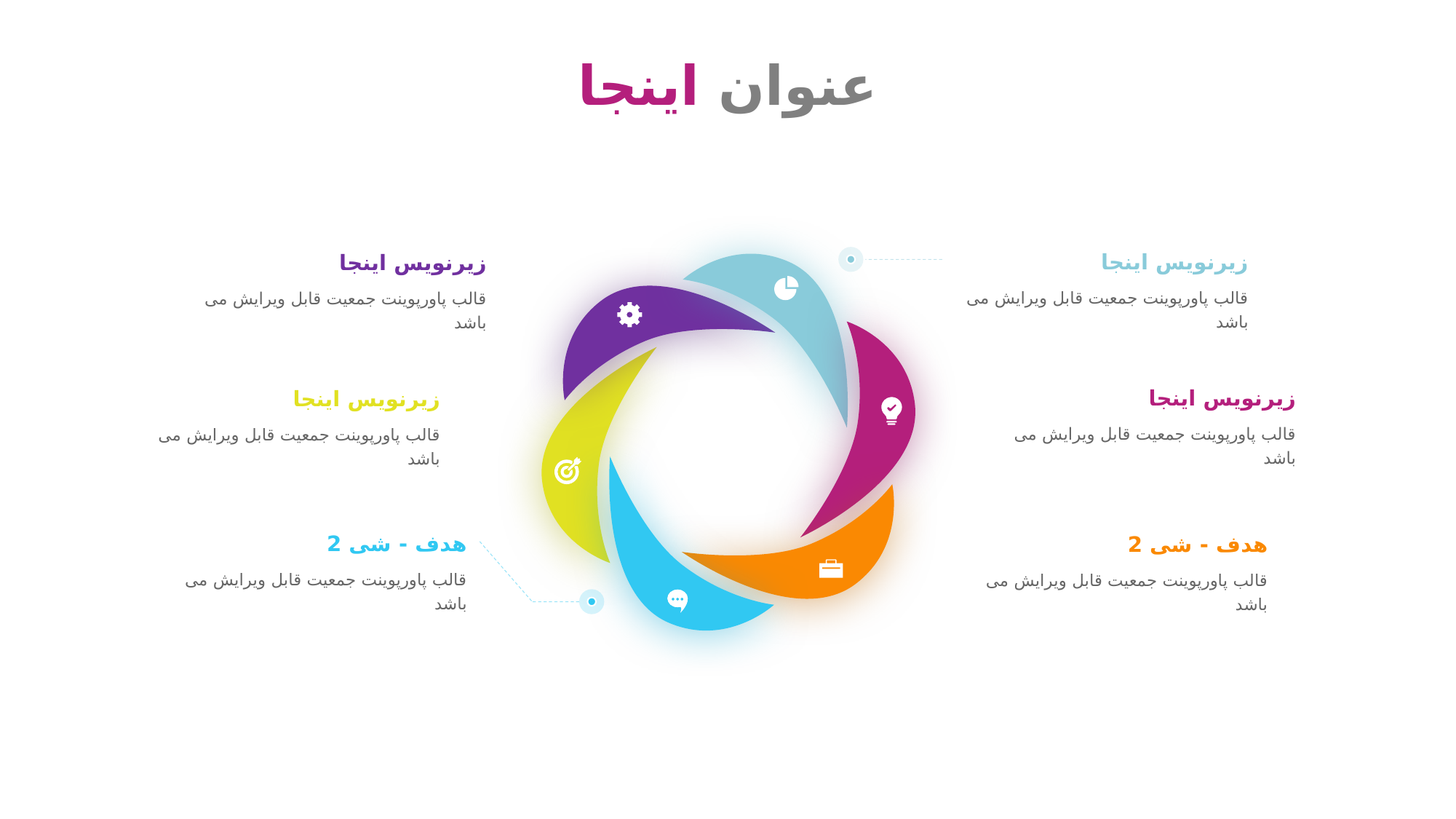

عنوان اینجا

زیرنویس اینجا
قالب پاورپوینت جمعیت قابل ویرایش می باشد

زیرنویس اینجا
قالب پاورپوینت جمعیت قابل ویرایش می باشد

زیرنویس اینجا
قالب پاورپوینت جمعیت قابل ویرایش می باشد
زیرنویس اینجا
قالب پاورپوینت جمعیت قابل ویرایش می باشد

هدف - شی 2
قالب پاورپوینت جمعیت قابل ویرایش می باشد

هدف - شی 2
قالب پاورپوینت جمعیت قابل ویرایش می باشد